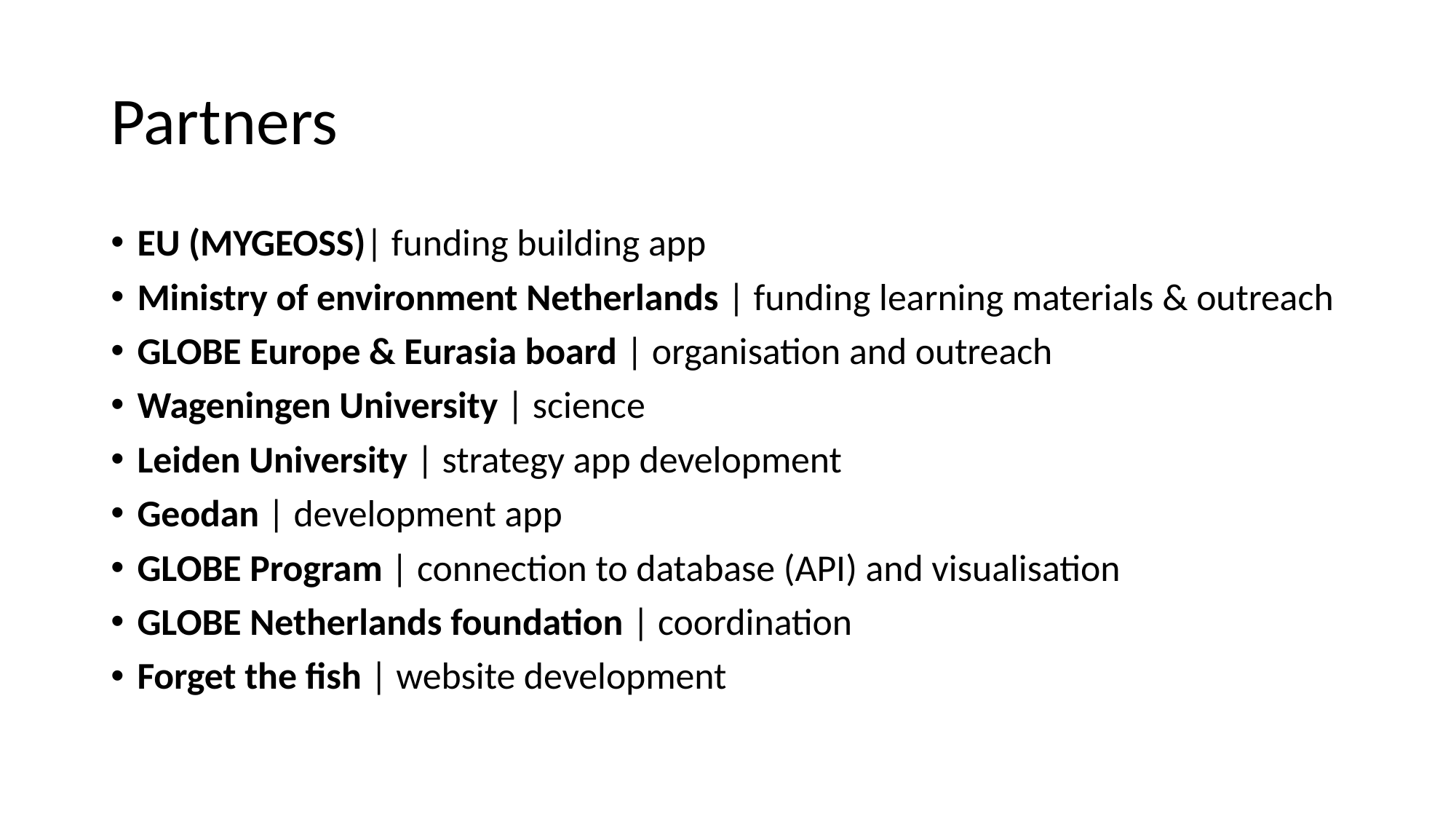

# Partners
EU (MYGEOSS)| funding building app
Ministry of environment Netherlands | funding learning materials & outreach
GLOBE Europe & Eurasia board | organisation and outreach
Wageningen University | science
Leiden University | strategy app development
Geodan | development app
GLOBE Program | connection to database (API) and visualisation
GLOBE Netherlands foundation | coordination
Forget the fish | website development